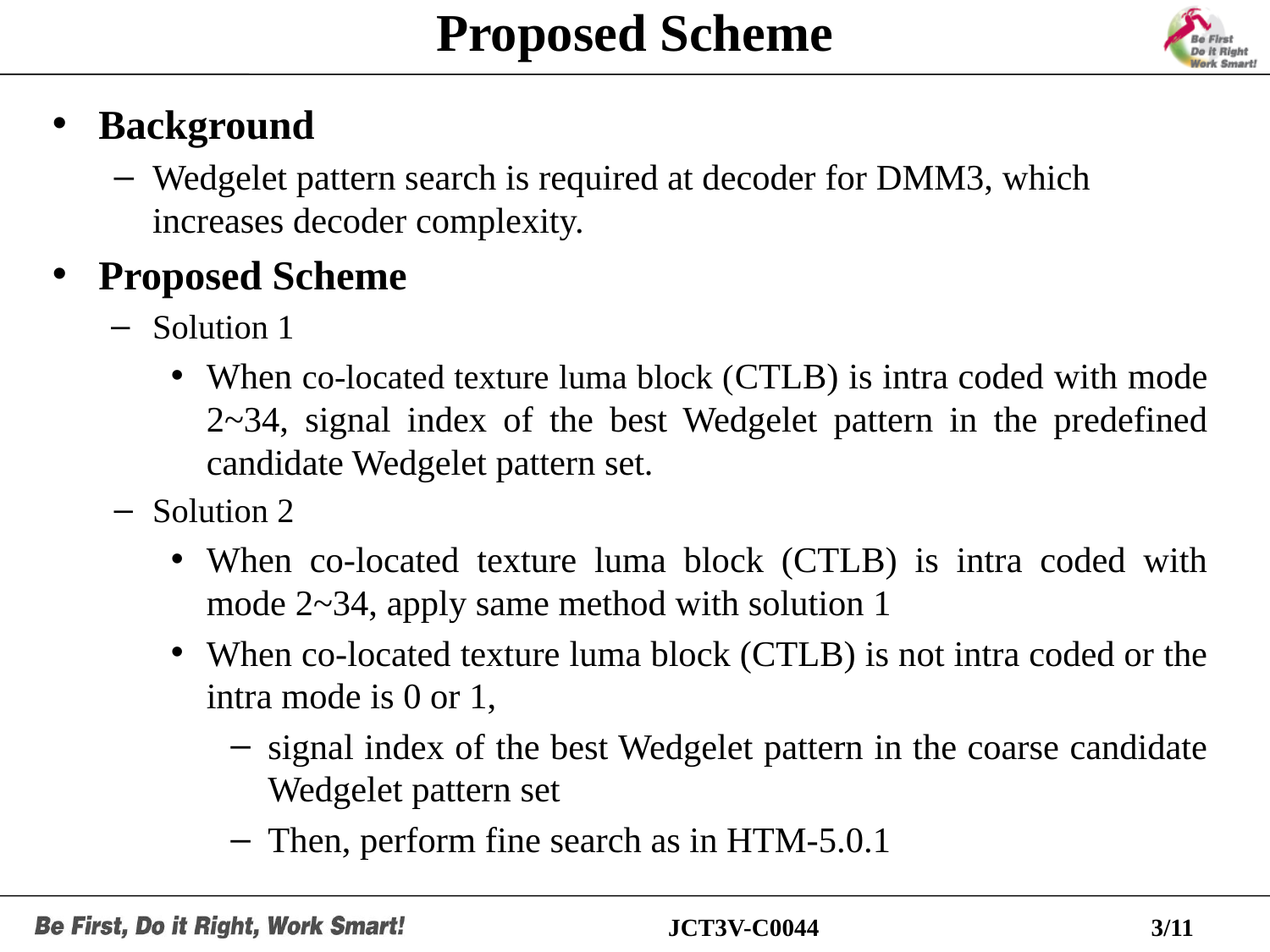

# Proposed Scheme
Background
Wedgelet pattern search is required at decoder for DMM3, which increases decoder complexity.
Proposed Scheme
Solution 1
When co-located texture luma block (CTLB) is intra coded with mode 2~34, signal index of the best Wedgelet pattern in the predefined candidate Wedgelet pattern set.
Solution 2
When co-located texture luma block (CTLB) is intra coded with mode 2~34, apply same method with solution 1
When co-located texture luma block (CTLB) is not intra coded or the intra mode is 0 or 1,
signal index of the best Wedgelet pattern in the coarse candidate Wedgelet pattern set
Then, perform fine search as in HTM-5.0.1

JCT3V-C0044
3/11